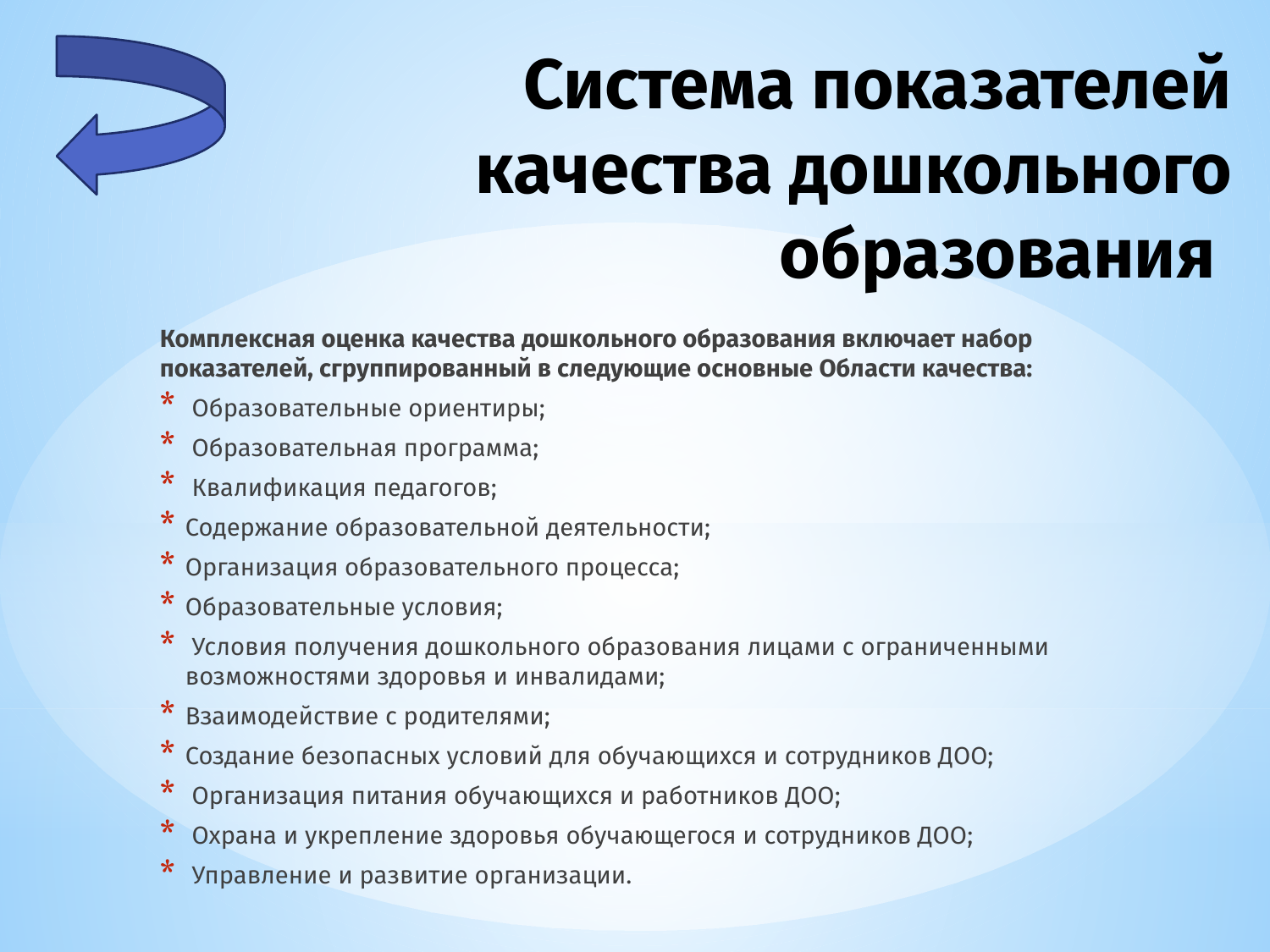

# Система показателей качества дошкольного образования

Комплексная оценка качества дошкольного образования включает набор показателей, сгруппированный в следующие основные Области качества:
 Образовательные ориентиры;
 Образовательная программа;
 Квалификация педагогов;
Содержание образовательной деятельности;
Организация образовательного процесса;
Образовательные условия;
 Условия получения дошкольного образования лицами с ограниченными возможностями здоровья и инвалидами;
Взаимодействие с родителями;
Создание безопасных условий для обучающихся и сотрудников ДОО;
 Организация питания обучающихся и работников ДОО;
 Охрана и укрепление здоровья обучающегося и сотрудников ДОО;
 Управление и развитие организации.